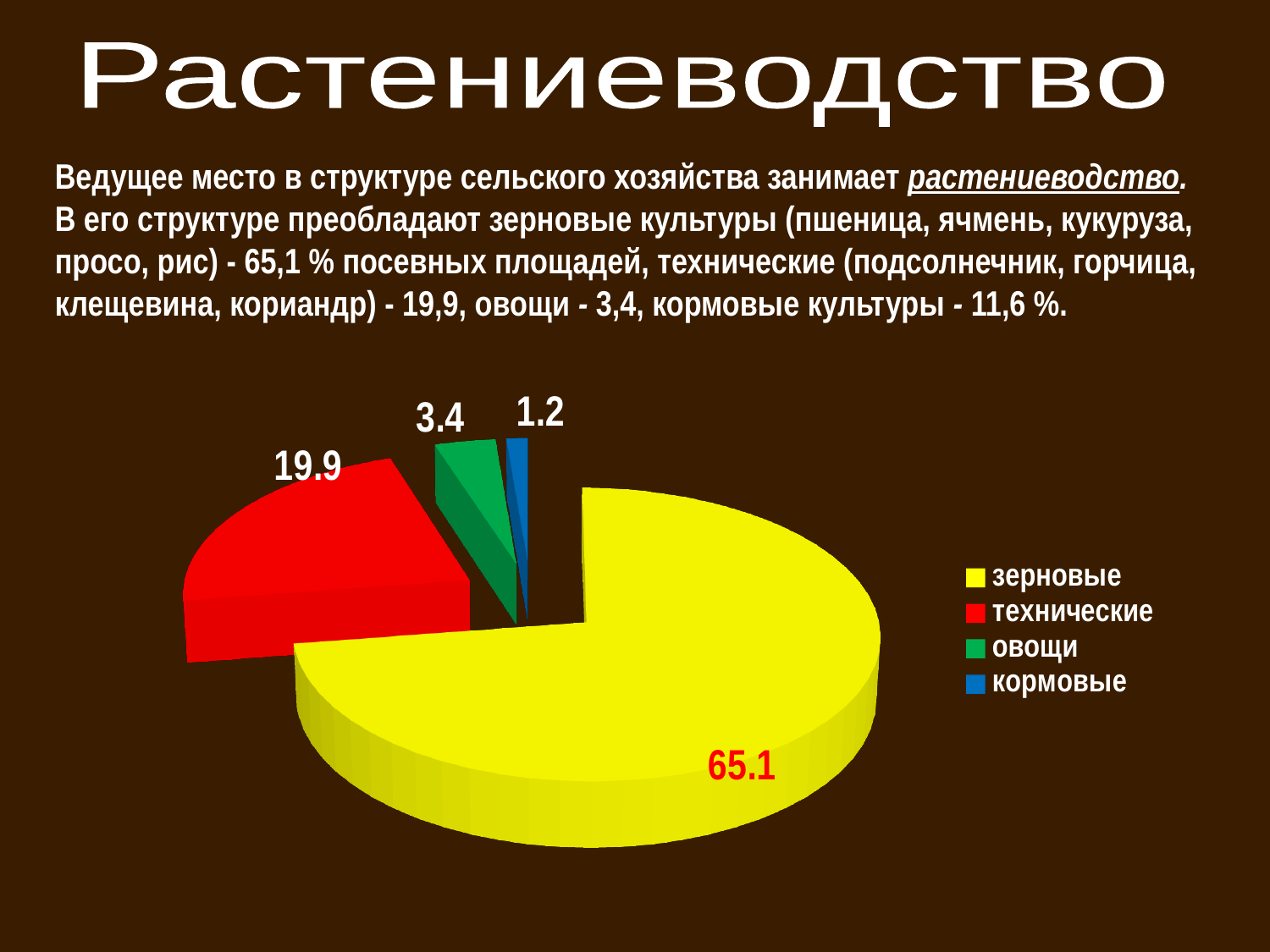

Растениеводство
Ведущее место в структуре сельского хозяйства занимает растениеводство. В его структуре преобладают зерновые культуры (пшеница, ячмень, кукуруза, просо, рис) - 65,1 % посевных площадей, технические (подсолнечник, горчица, клещевина, кориандр) - 19,9, овощи - 3,4, кормовые культуры - 11,6 %.

[unsupported chart]